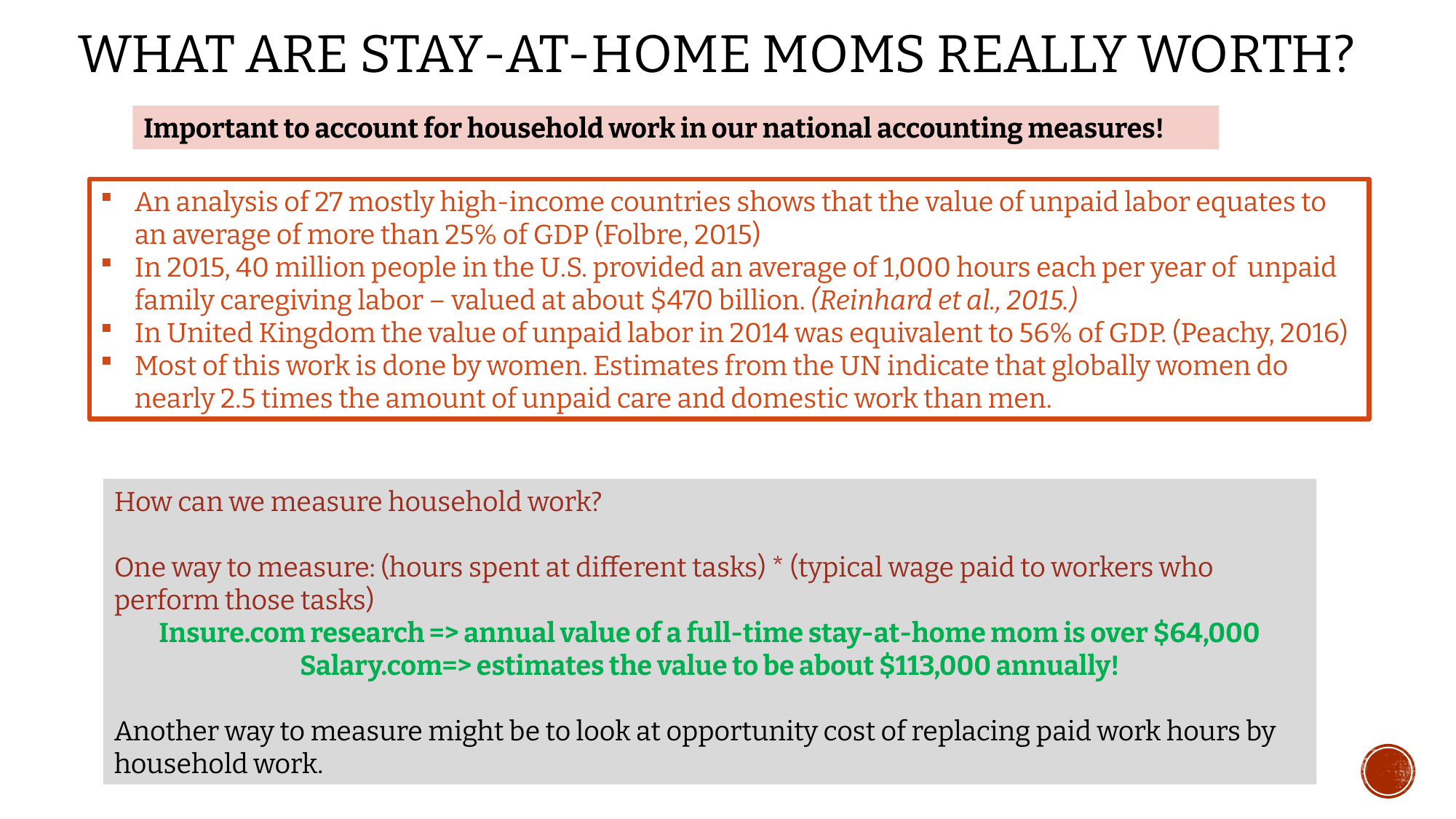

# What are stay-at-home moms really worth?
Important to account for household work in our national accounting measures!
An analysis of 27 mostly high-income countries shows that the value of unpaid labor equates to an average of more than 25% of GDP (Folbre, 2015)
In 2015, 40 million people in the U.S. provided an average of 1,000 hours each per year of  unpaid family caregiving labor – valued at about $470 billion. (Reinhard et al., 2015.)
In United Kingdom the value of unpaid labor in 2014 was equivalent to 56% of GDP. (Peachy, 2016)
Most of this work is done by women. Estimates from the UN indicate that globally women do nearly 2.5 times the amount of unpaid care and domestic work than men.
How can we measure household work?

One way to measure: (hours spent at different tasks) * (typical wage paid to workers who perform those tasks)
Insure.com research => annual value of a full-time stay-at-home mom is over $64,000
Salary.com=> estimates the value to be about $113,000 annually!

Another way to measure might be to look at opportunity cost of replacing paid work hours by household work.